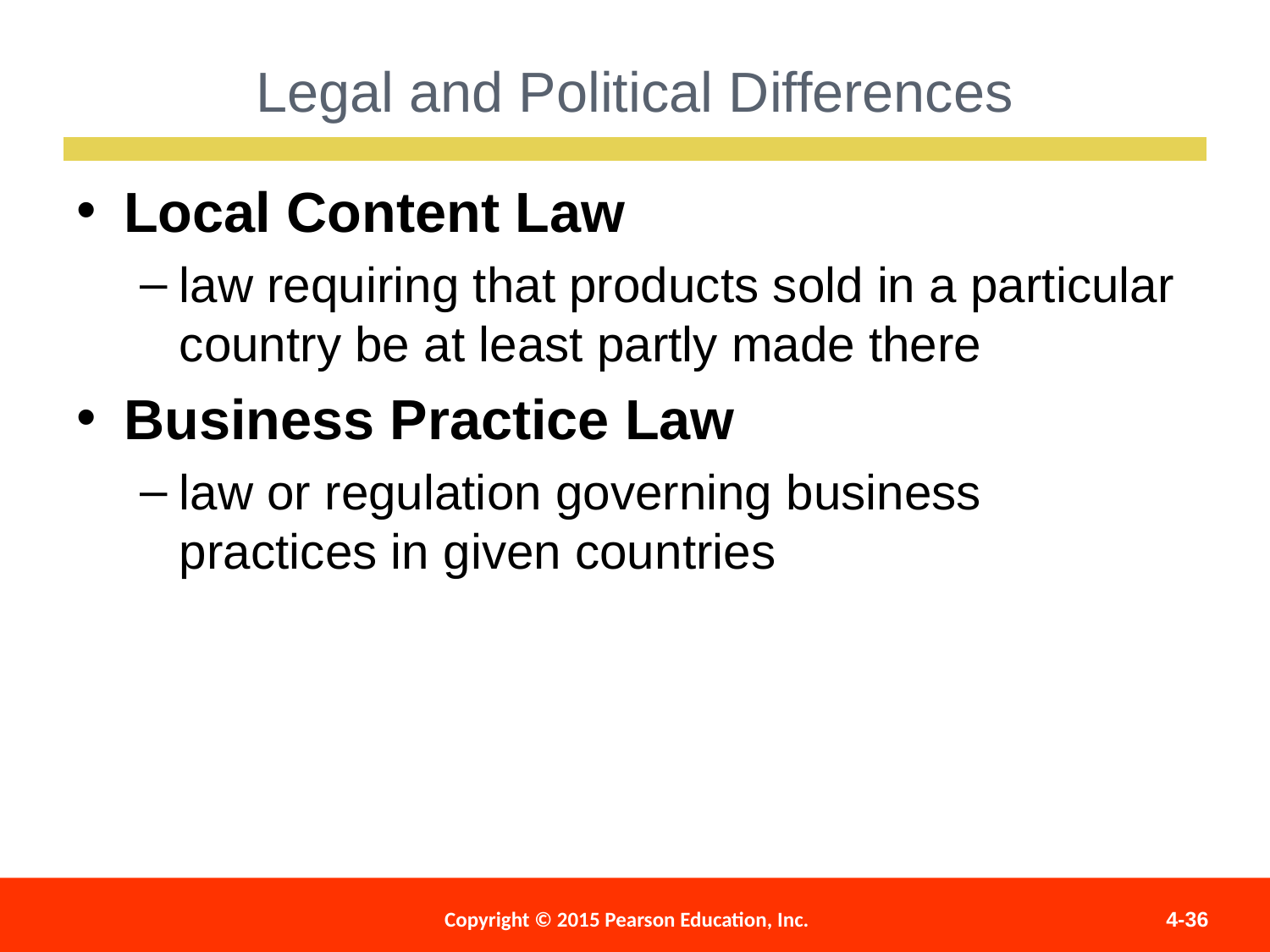

Legal and Political Differences
Local Content Law
law requiring that products sold in a particular country be at least partly made there
Business Practice Law
law or regulation governing business practices in given countries